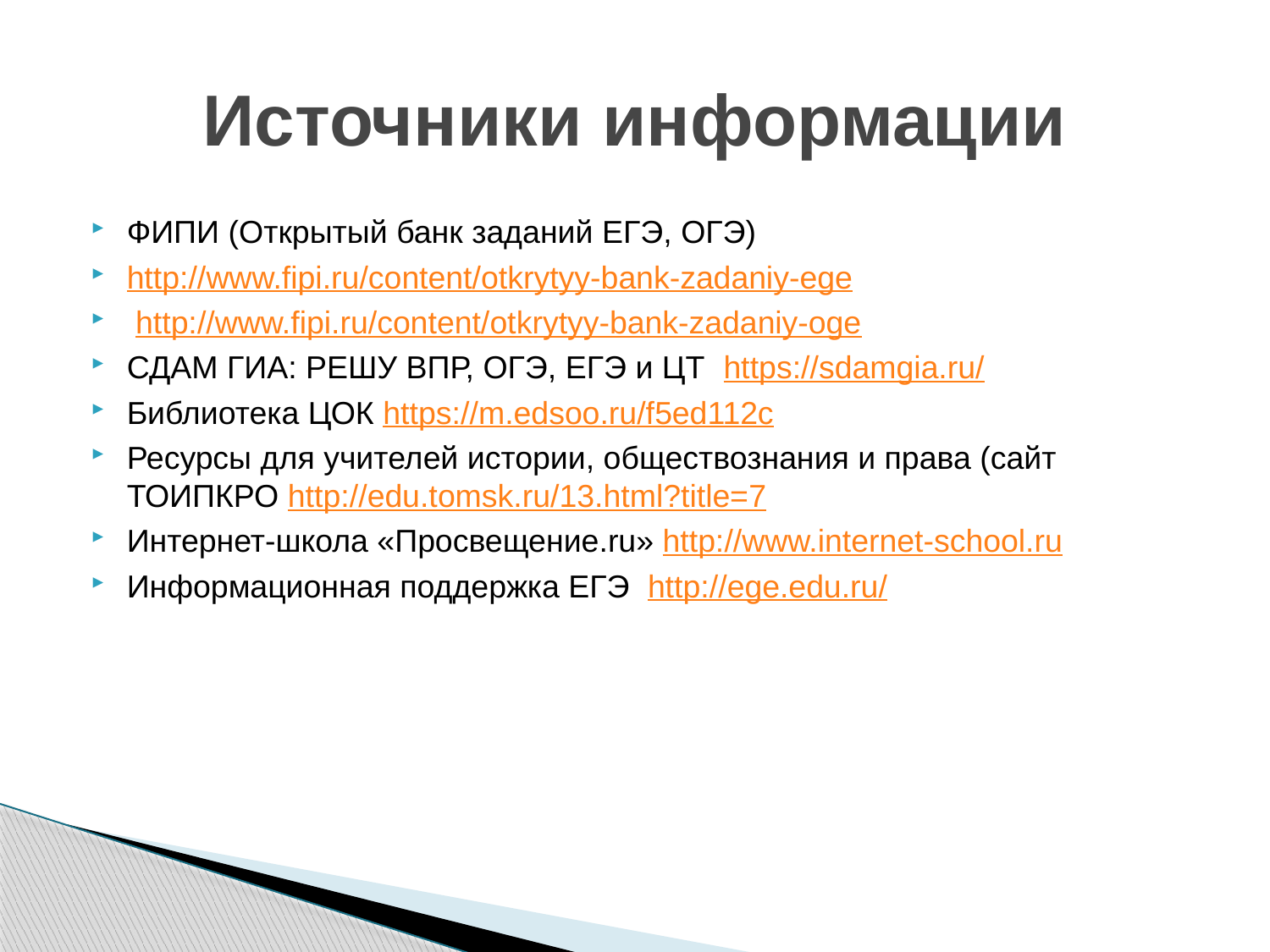

# Источники информации
ФИПИ (Открытый банк заданий ЕГЭ, ОГЭ)
http://www.fipi.ru/content/otkrytyy-bank-zadaniy-ege
 http://www.fipi.ru/content/otkrytyy-bank-zadaniy-oge
СДАМ ГИА: РЕШУ ВПР, ОГЭ, ЕГЭ и ЦТ  https://sdamgia.ru/
Библиотека ЦОК https://m.edsoo.ru/f5ed112c
Ресурсы для учителей истории, обществознания и права (сайт ТОИПКРО http://edu.tomsk.ru/13.html?title=7
Интернет-школа «Просвещение.ru» http://www.internet-school.ru
Информационная поддержка ЕГЭ  http://ege.edu.ru/